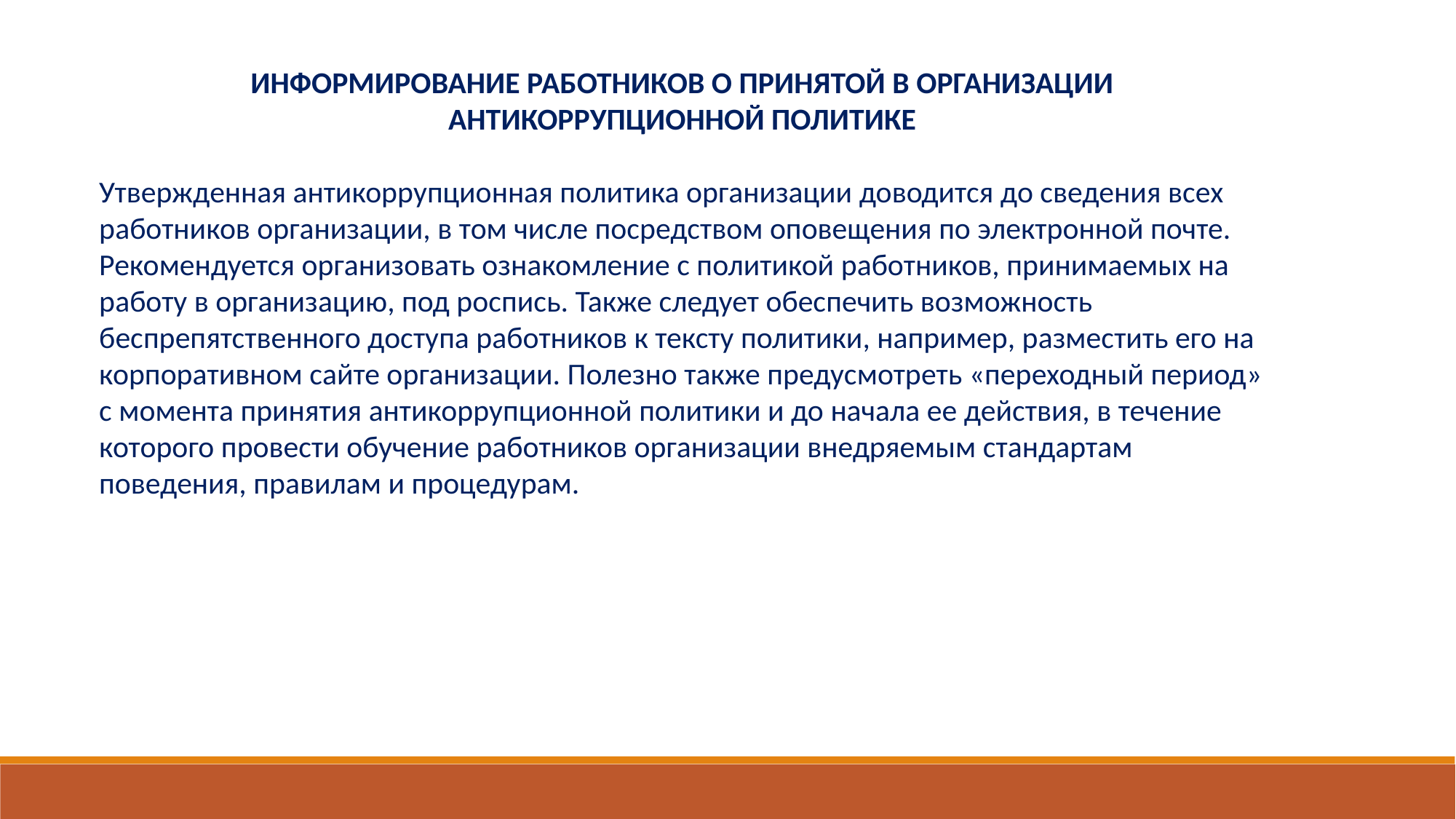

ИНФОРМИРОВАНИЕ РАБОТНИКОВ О ПРИНЯТОЙ В ОРГАНИЗАЦИИ АНТИКОРРУПЦИОННОЙ ПОЛИТИКЕ

Утвержденная антикоррупционная политика организации доводится до сведения всех работников организации, в том числе посредством оповещения по электронной почте. Рекомендуется организовать ознакомление с политикой работников, принимаемых на работу в организацию, под роспись. Также следует обеспечить возможность беспрепятственного доступа работников к тексту политики, например, разместить его на корпоративном сайте организации. Полезно также предусмотреть «переходный период» с момента принятия антикоррупционной политики и до начала ее действия, в течение которого провести обучение работников организации внедряемым стандартам поведения, правилам и процедурам.